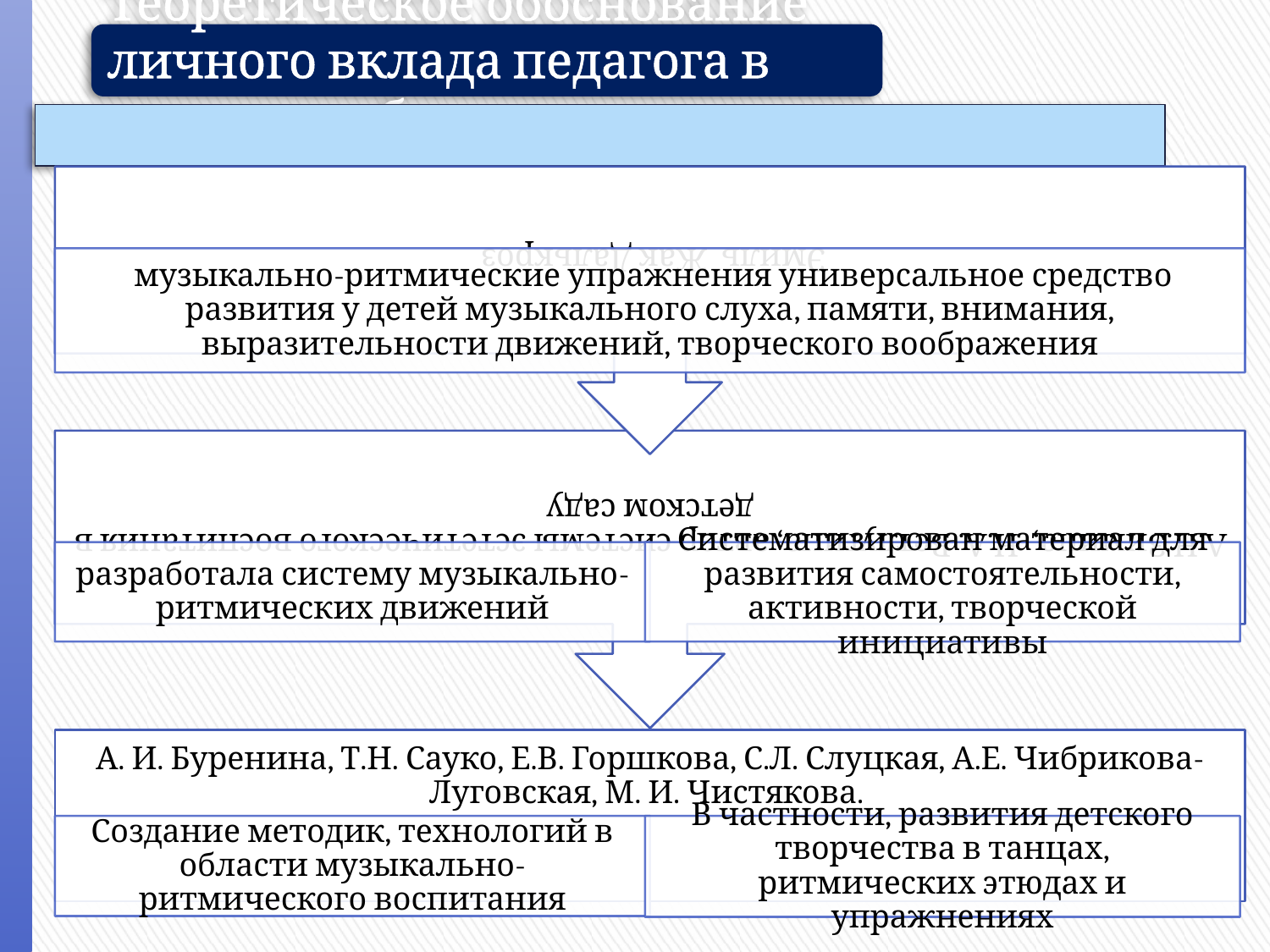

Теоретическое обоснование личного вклада педагога в развитие образования
А. И. Буренина, Т.Н. Сауко, Е.В. Горшкова, С.Л. Слуцкая, А.Е. Чибрикова-Луговская, М. И. Чистякова.
Создание методик, технологий в области музыкально-ритмического воспитания
В частности, развития детского творчества в танцах, ритмических этюдах и упражнениях
А.Н.Зимина,  Н.А. Ветлугина, автор системы эстетического воспитания в детском саду
разработала систему музыкально-ритмических движений
Систематизирован материал для развития самостоятельности, активности, творческой инициативы
Эмиль  Жак Далькроз
 музыкально-ритмические упражнения универсальное средство развития у детей музыкального слуха, памяти, внимания, выразительности движений, творческого воображения